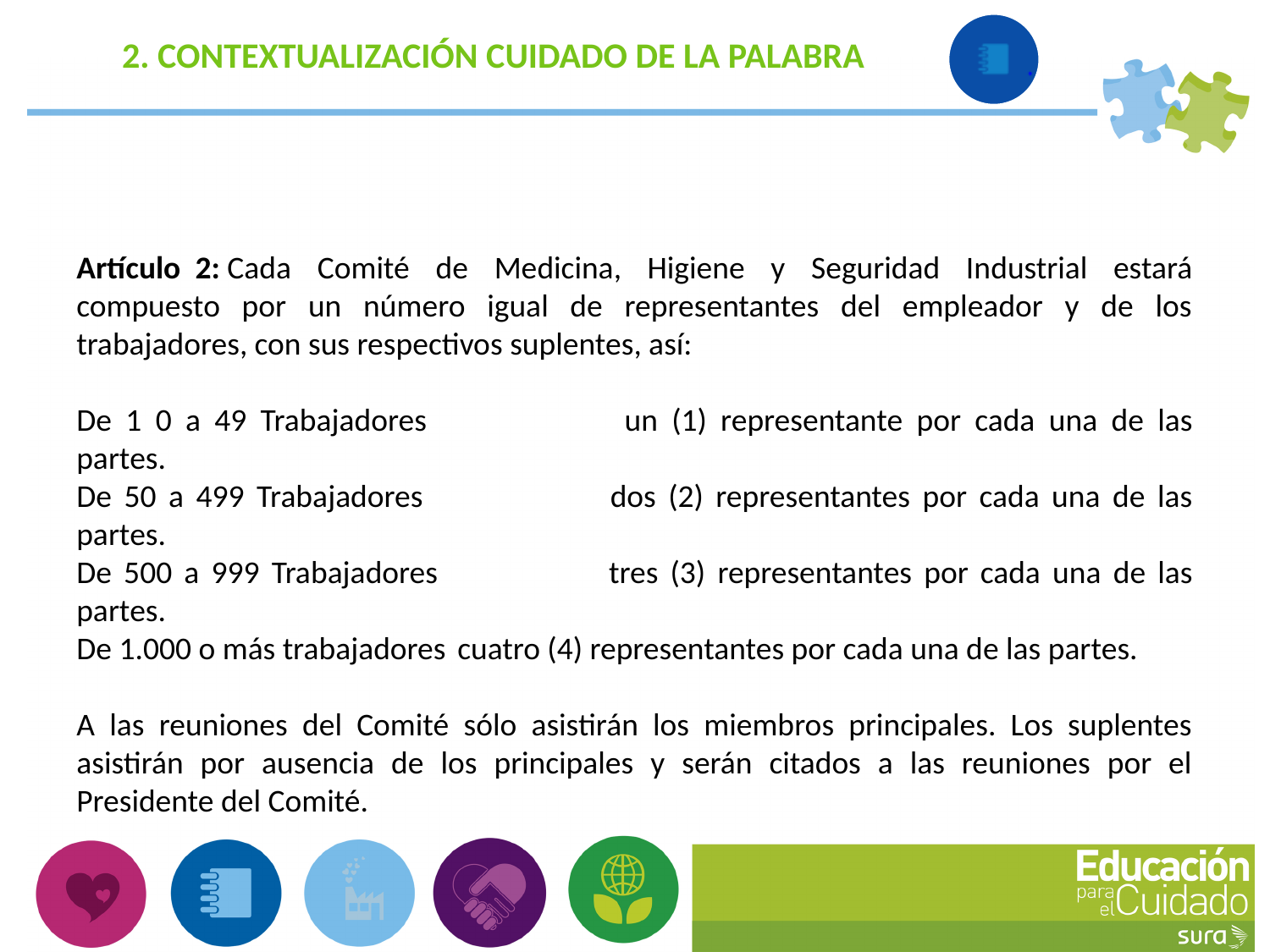

2. CONTEXTUALIZACIÓN CUIDADO DE LA PALABRA

Artículo  2: Cada Comité de Medicina, Higiene y Seguridad Industrial estará compuesto por un número igual de representantes del empleador y de los trabajadores, con sus respectivos suplentes, así:

De 1 0 a 49 Trabajadores 		un (1) representante por cada una de las partes.
De 50 a 499 Trabajadores 		dos (2) representantes por cada una de las partes.
De 500 a 999 Trabajadores 		tres (3) representantes por cada una de las partes.
De 1.000 o más trabajadores 	cuatro (4) representantes por cada una de las partes.

A las reuniones del Comité sólo asistirán los miembros principales. Los suplentes asistirán por ausencia de los principales y serán citados a las reuniones por el Presidente del Comité.